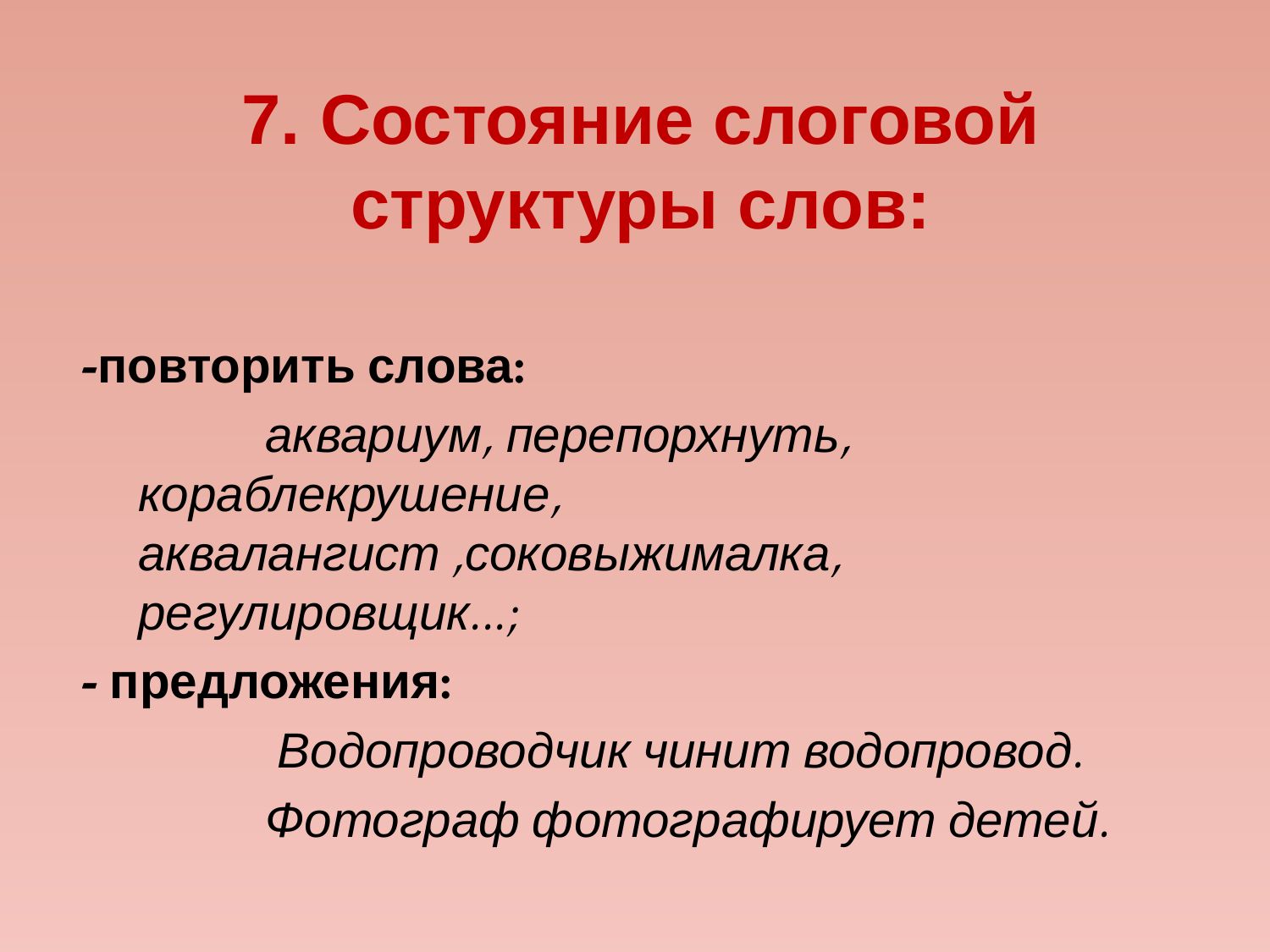

# 7. Состояние слоговой структуры слов:
-повторить слова:
		аквариум, перепорхнуть, кораблекрушение, 	аквалангист ,соковыжималка, регулировщик...;
- предложения:
		 Водопроводчик чинит водопровод.
		Фотограф фотографирует детей.